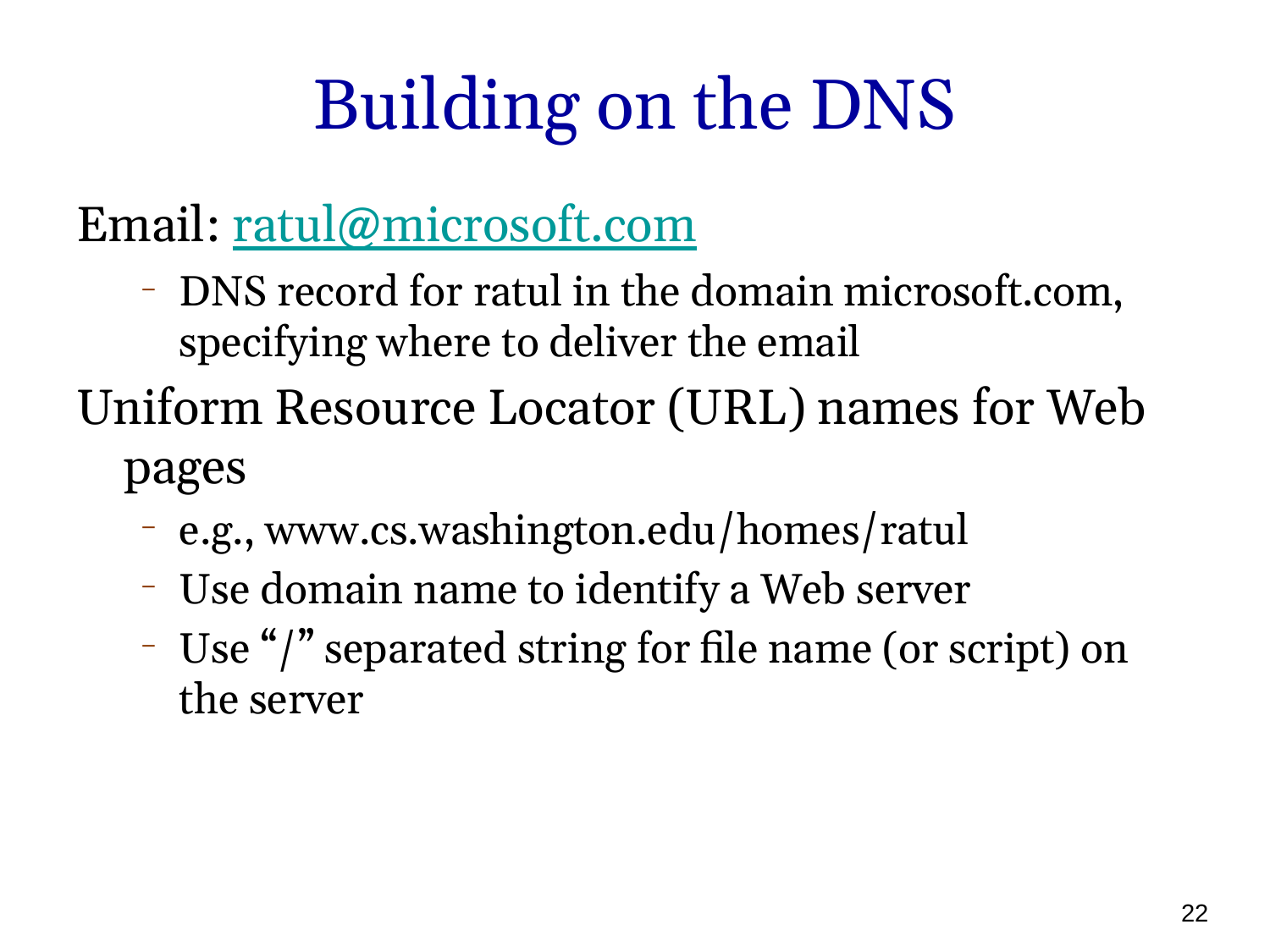

# Building on the DNS
Email: ratul@microsoft.com
DNS record for ratul in the domain microsoft.com, specifying where to deliver the email
Uniform Resource Locator (URL) names for Web pages
e.g., www.cs.washington.edu/homes/ratul
Use domain name to identify a Web server
Use “/” separated string for file name (or script) on the server
22